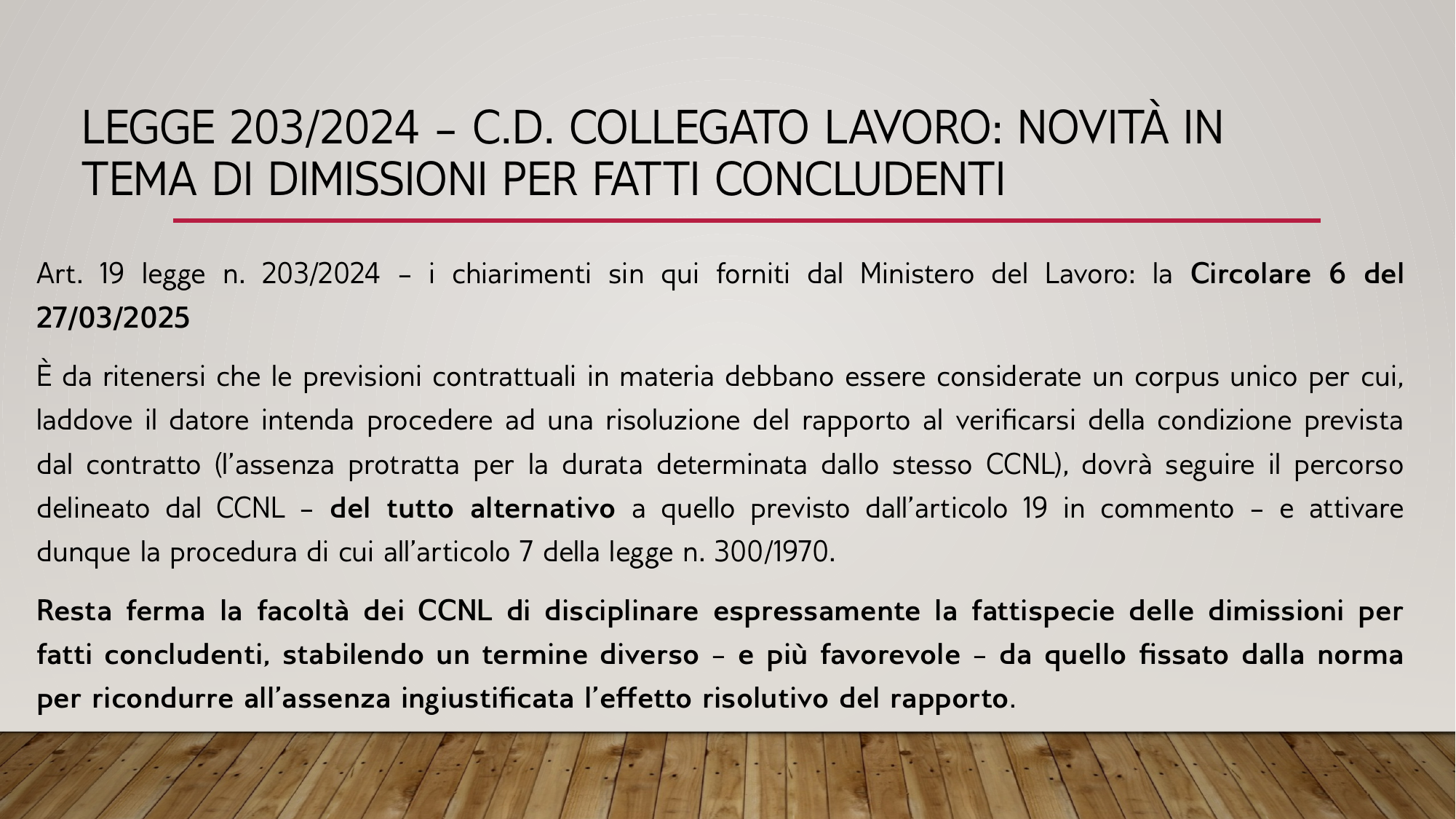

# Legge 203/2024 – c.d. collegato lavoro: novità in tema di dimissioni per fatti concludenti
Art. 19 legge n. 203/2024 – i chiarimenti sin qui forniti dal Ministero del Lavoro: la Circolare 6 del 27/03/2025
È da ritenersi che le previsioni contrattuali in materia debbano essere considerate un corpus unico per cui, laddove il datore intenda procedere ad una risoluzione del rapporto al verificarsi della condizione prevista dal contratto (l’assenza protratta per la durata determinata dallo stesso CCNL), dovrà seguire il percorso delineato dal CCNL – del tutto alternativo a quello previsto dall’articolo 19 in commento – e attivare dunque la procedura di cui all’articolo 7 della legge n. 300/1970.
Resta ferma la facoltà dei CCNL di disciplinare espressamente la fattispecie delle dimissioni per fatti concludenti, stabilendo un termine diverso – e più favorevole – da quello fissato dalla norma per ricondurre all’assenza ingiustificata l’effetto risolutivo del rapporto.